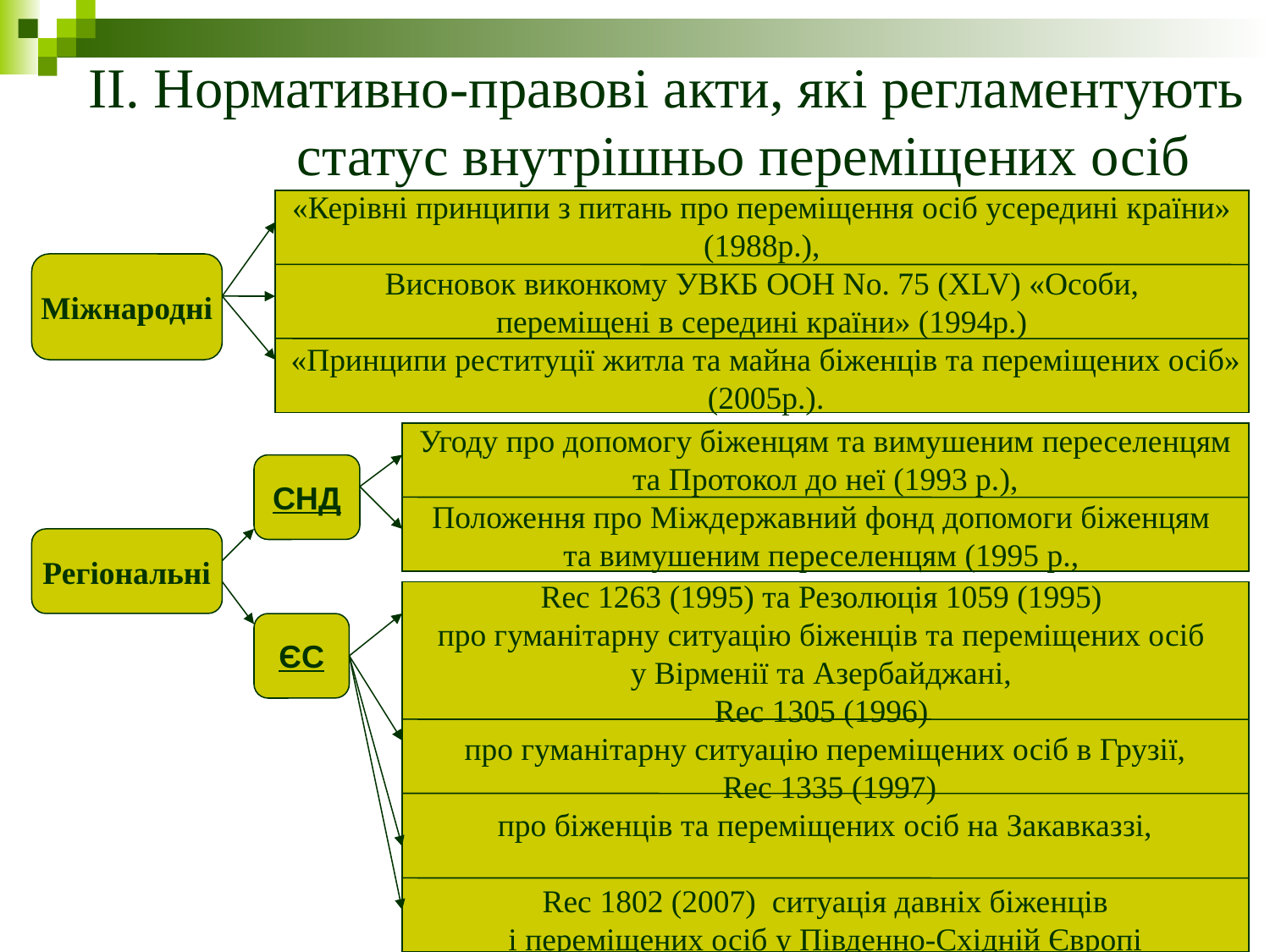

# ІІ. Нормативно-правові акти, які регламентують статус внутрішньо переміщених осіб
«Керівні принципи з питань про переміщення осіб усередині країни»
 (1988р.),
Висновок виконкому УВКБ ООН No. 75 (XLV) «Особи,
 переміщені в середині країни» (1994р.)
 «Принципи реституції житла та майна біженців та переміщених осіб»
 (2005р.).

Міжнародні

Угоду про допомогу біженцям та вимушеним переселенцям
 та Протокол до неї (1993 р.),
Положення про Міждержавний фонд допомоги біженцям
та вимушеним переселенцям (1995 р.,
СНД

Регіональні

Rec 1263 (1995) та Резолюція 1059 (1995)
про гуманітарну ситуацію біженців та переміщених осіб
у Вірменії та Азербайджані,
Rec 1305 (1996)
про гуманітарну ситуацію переміщених осіб в Грузії,
  Rec 1335 (1997)
про біженців та переміщених осіб на Закавказзі,

Rec 1802 (2007)  ситуація давніх біженців
 і переміщених осіб у Південно-Східній Європі
ЄС